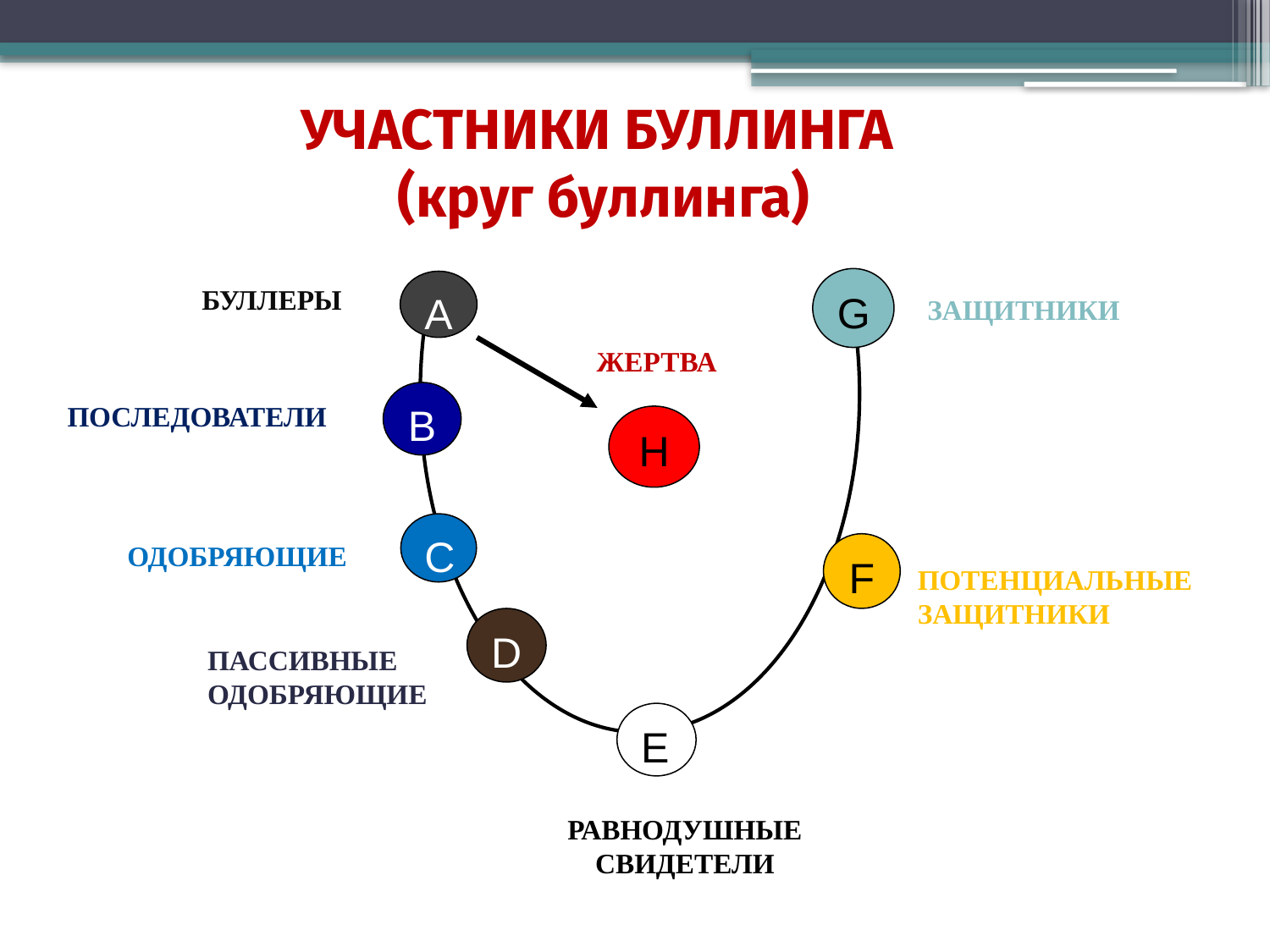

УЧАСТНИКИ БУЛЛИНГА
(круг буллинга)

G
A

B
H
C
F
D
E
БУЛЛЕРЫ
ЗАЩИТНИКИ
ЖЕРТВА
ПОСЛЕДОВАТЕЛИ
ОДОБРЯЮЩИЕ
ПОТЕНЦИАЛЬНЫЕ ЗАЩИТНИКИ
ПАССИВНЫЕ ОДОБРЯЮЩИЕ

РАВНОДУШНЫЕ СВИДЕТЕЛИ